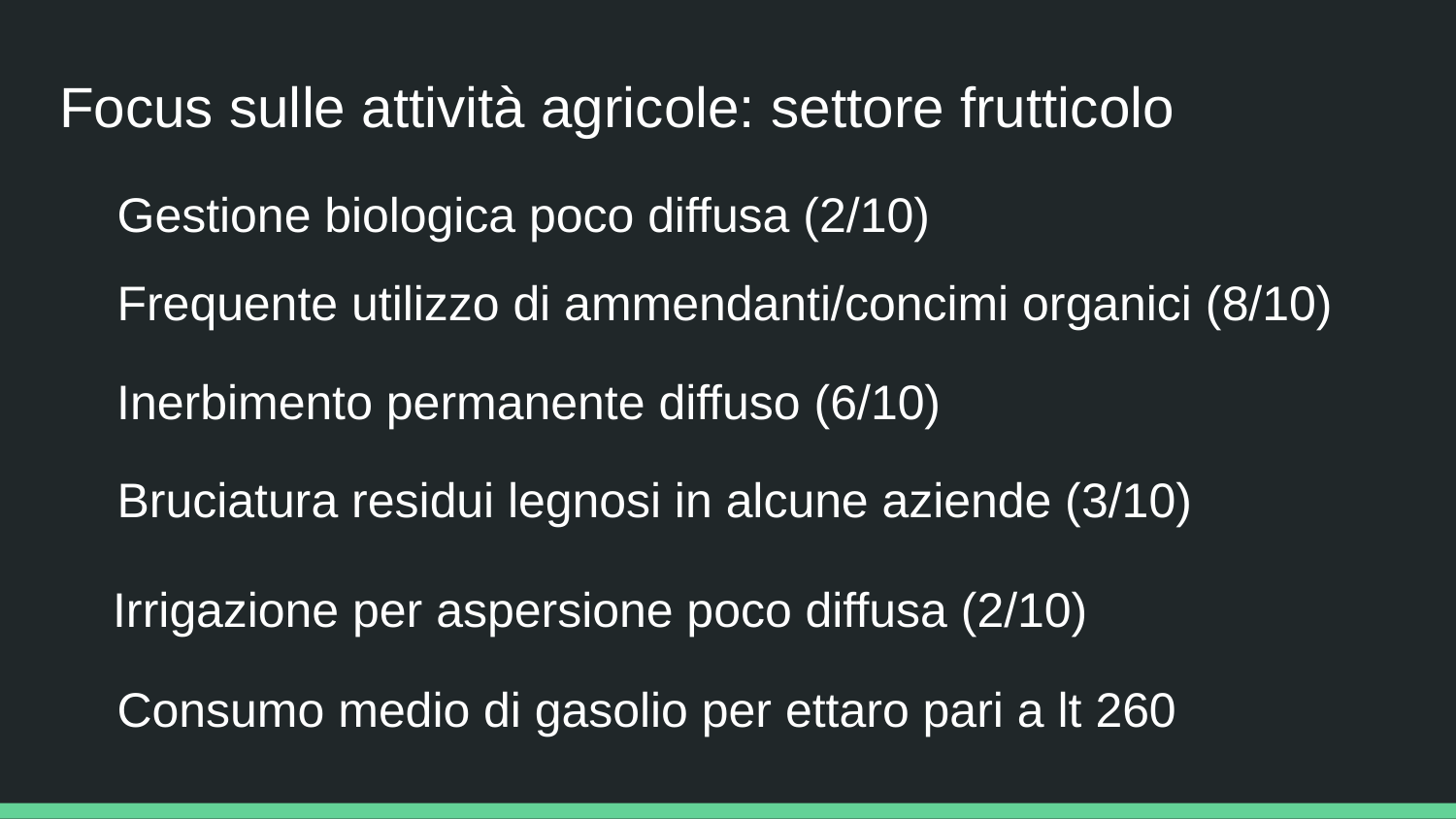

Focus sulle attività agricole: settore frutticolo
Gestione biologica poco diffusa (2/10)
Frequente utilizzo di ammendanti/concimi organici (8/10)
Inerbimento permanente diffuso (6/10)

Bruciatura residui legnosi in alcune aziende (3/10)
Irrigazione per aspersione poco diffusa (2/10)
Consumo medio di gasolio per ettaro pari a lt 260